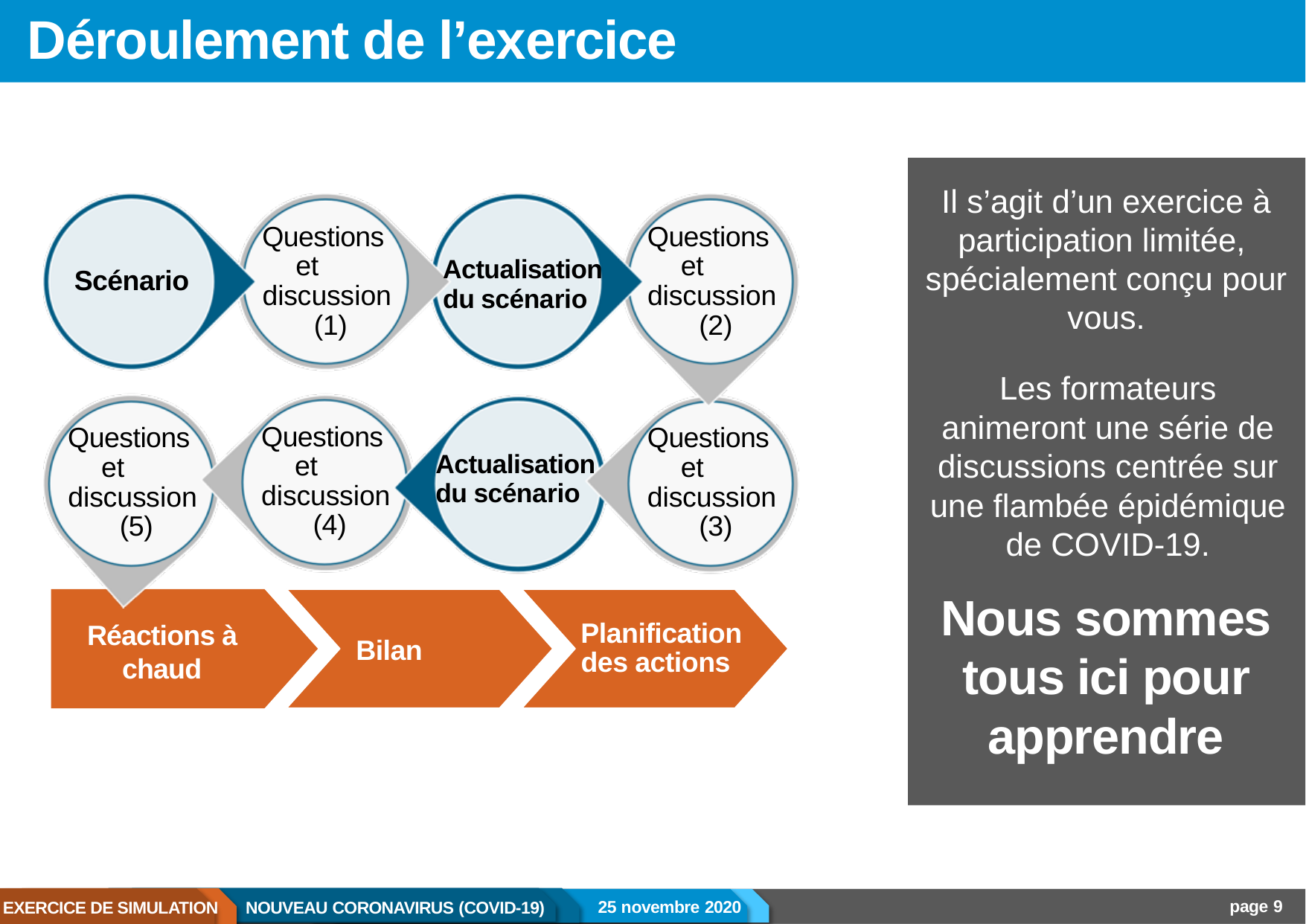

# Déroulement de l’exercice

Il s’agit d’un exercice à participation limitée,  spécialement conçu pour vous.

Questions  et      discussion  (1)
Questions  et      discussion  (2)
Actualisation du scénario
Scénario
Les formateurs animeront une série de discussions centrée sur une flambée épidémique de COVID-19.
Questions  et      discussion  (4)
Questions  et      discussion  (5)
Questions  et      discussion  (3)
Actualisation du scénario
Nous sommes tous ici pour apprendre

Planification des actions
Réactions à chaud
Bilan

page 9
25 novembre 2020
EXERCICE DE SIMULATION
NOUVEAU CORONAVIRUS (COVID-19)